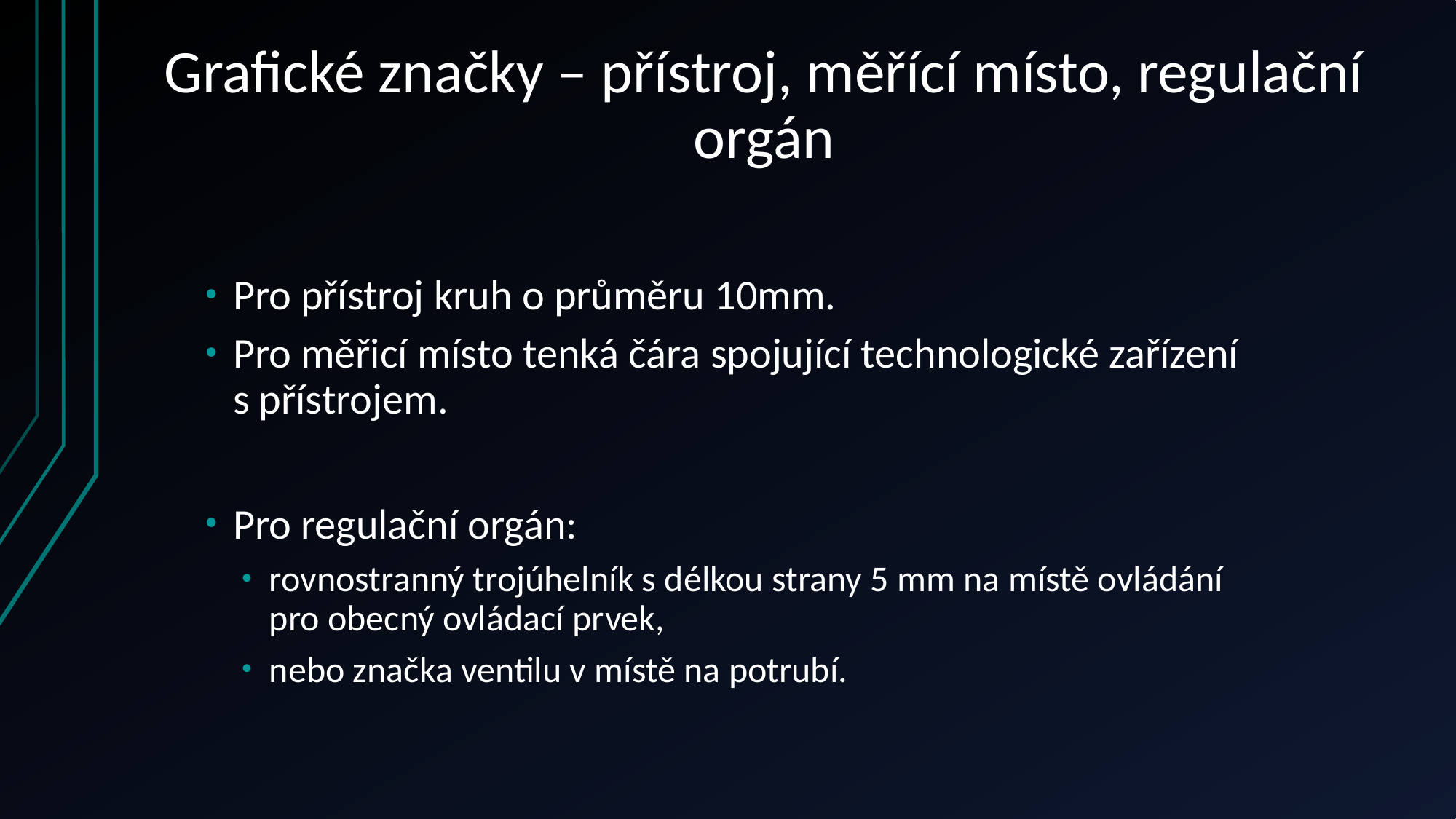

# Grafické značky – přístroj, měřící místo, regulační orgán

Pro přístroj kruh o průměru 10mm.
Pro měřicí místo tenká čára spojující technologické zařízení s přístrojem.

Pro regulační orgán:
rovnostranný trojúhelník s délkou strany 5 mm na místě ovládání
pro obecný ovládací prvek,
nebo značka ventilu v místě na potrubí.